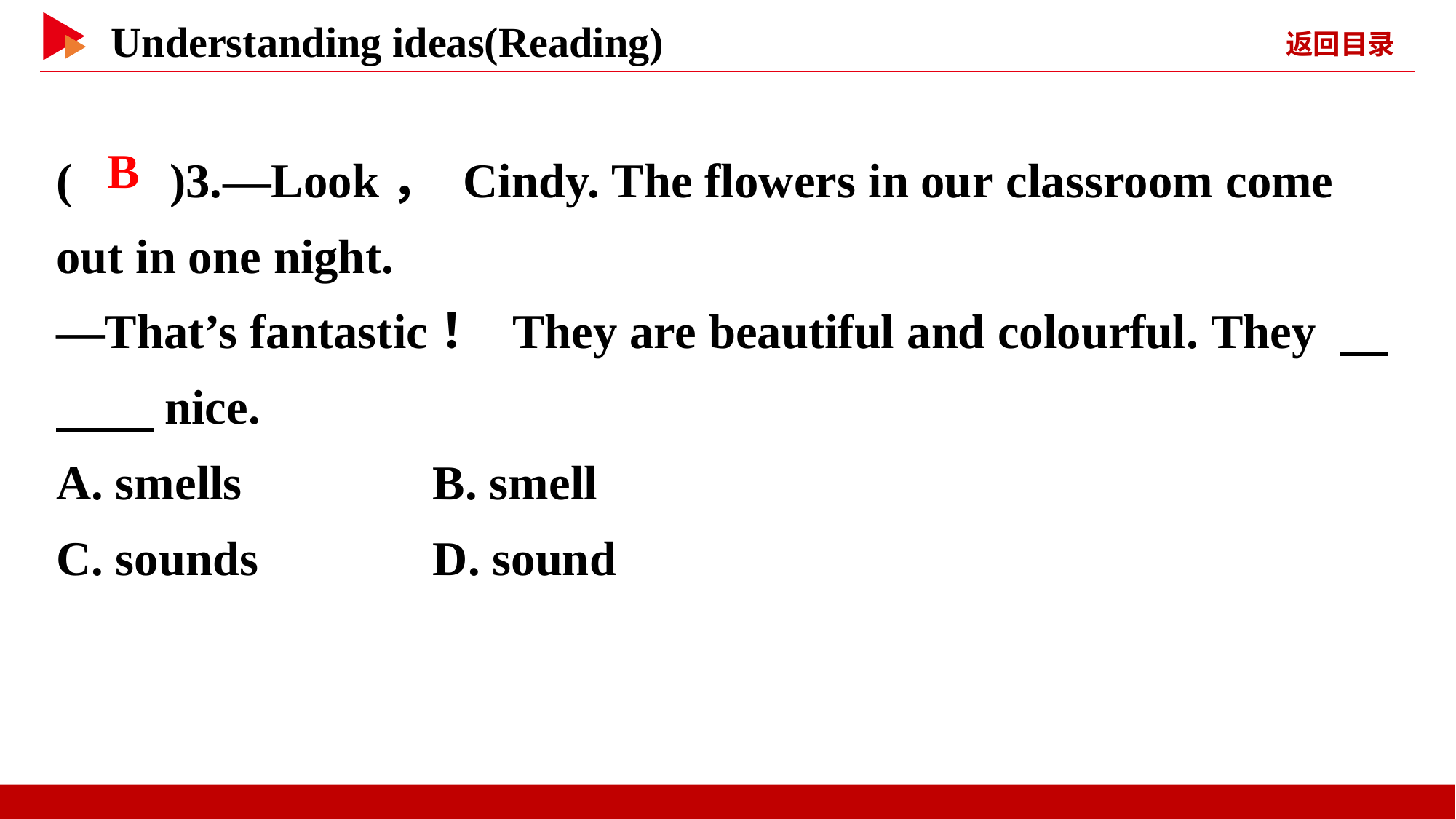

(        )3.—Look， Cindy. The flowers in our classroom come out in one night.
—That’s fantastic！ They are beautiful and colourful. They 　　　nice.
A. smells	             B. smell
C. sounds	             D. sound
   B